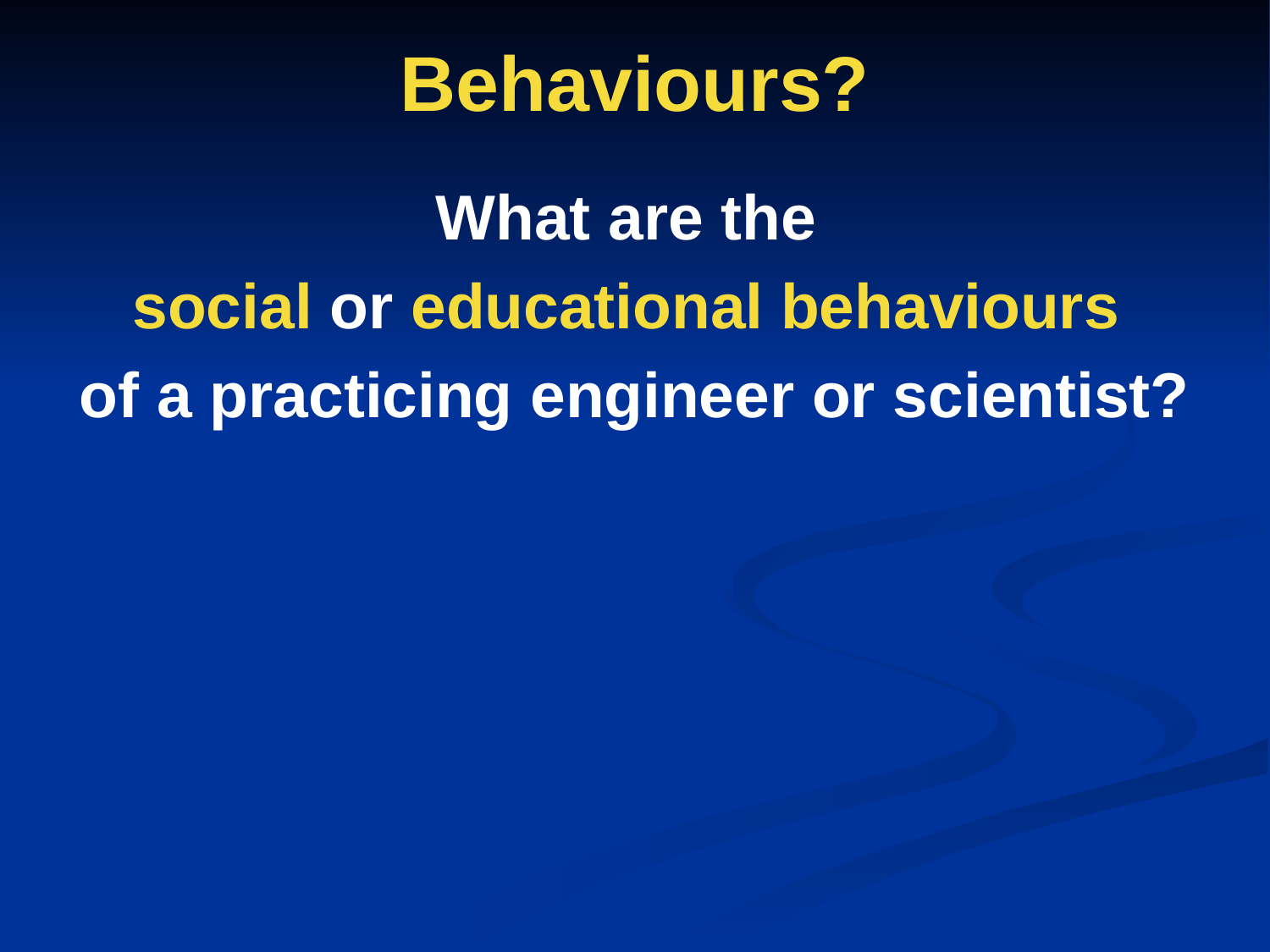

# Behaviours?
What are the
social or educational behaviours
of a practicing engineer or scientist?